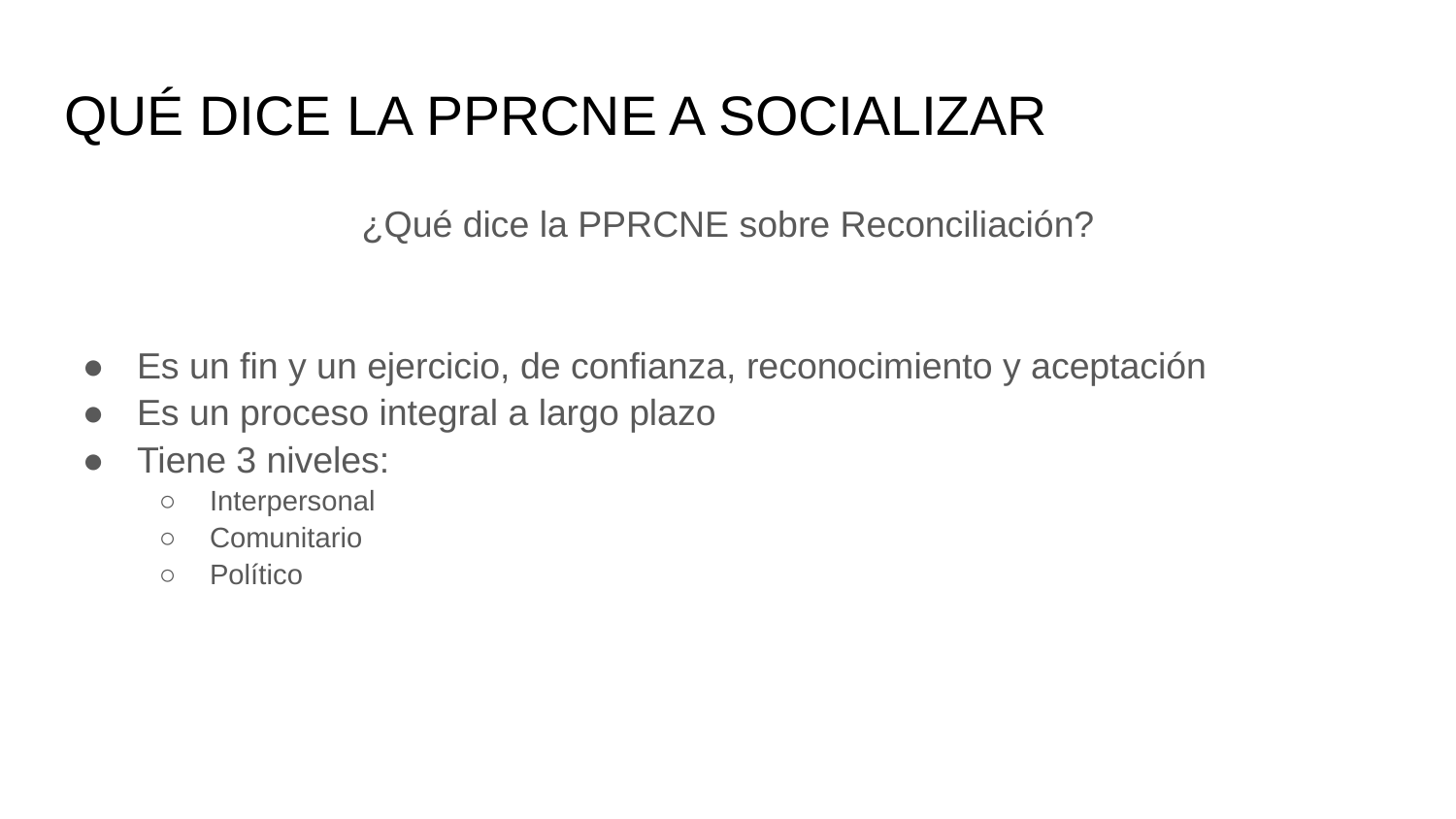

# QUÉ DICE LA PPRCNE A SOCIALIZAR
¿Qué dice la PPRCNE sobre Reconciliación?

Es un fin y un ejercicio, de confianza, reconocimiento y aceptación
Es un proceso integral a largo plazo
Tiene 3 niveles:
Interpersonal
Comunitario
Político